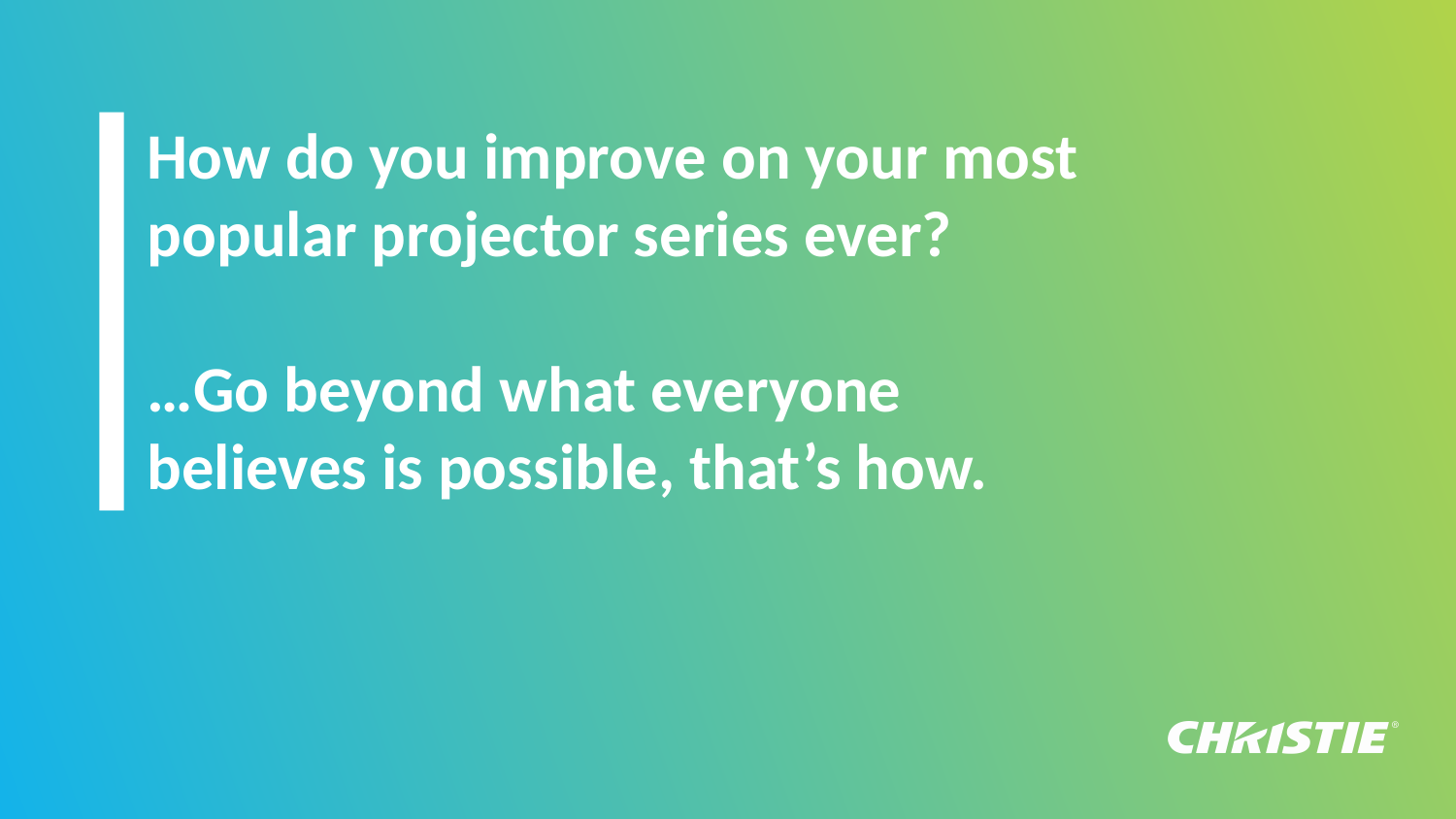

# How do you improve on your most popular projector series ever? …Go beyond what everyone believes is possible, that’s how.